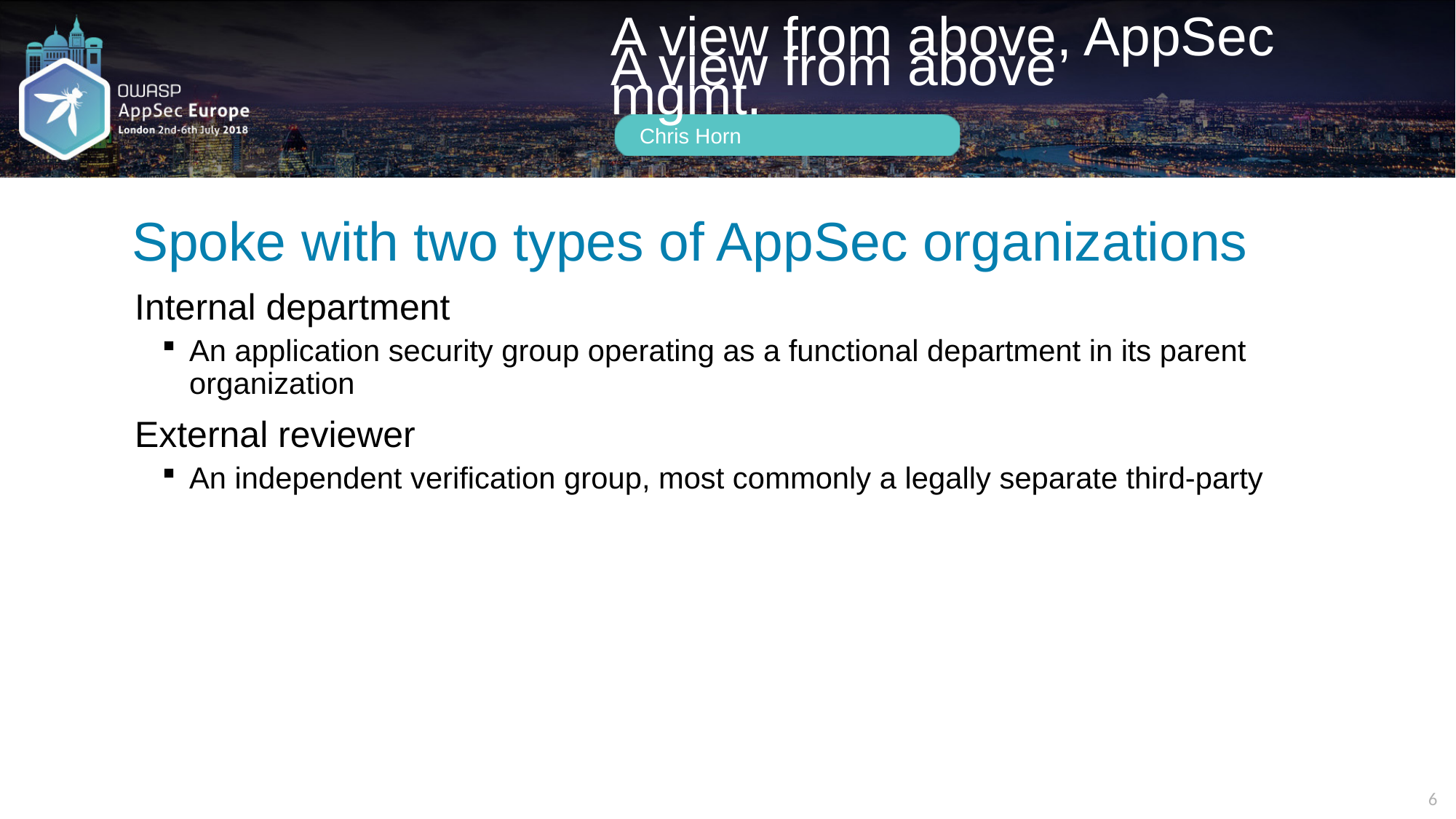

# Spoke with two types of AppSec organizations
Internal department
An application security group operating as a functional department in its parent organization
External reviewer
An independent verification group, most commonly a legally separate third-party
6